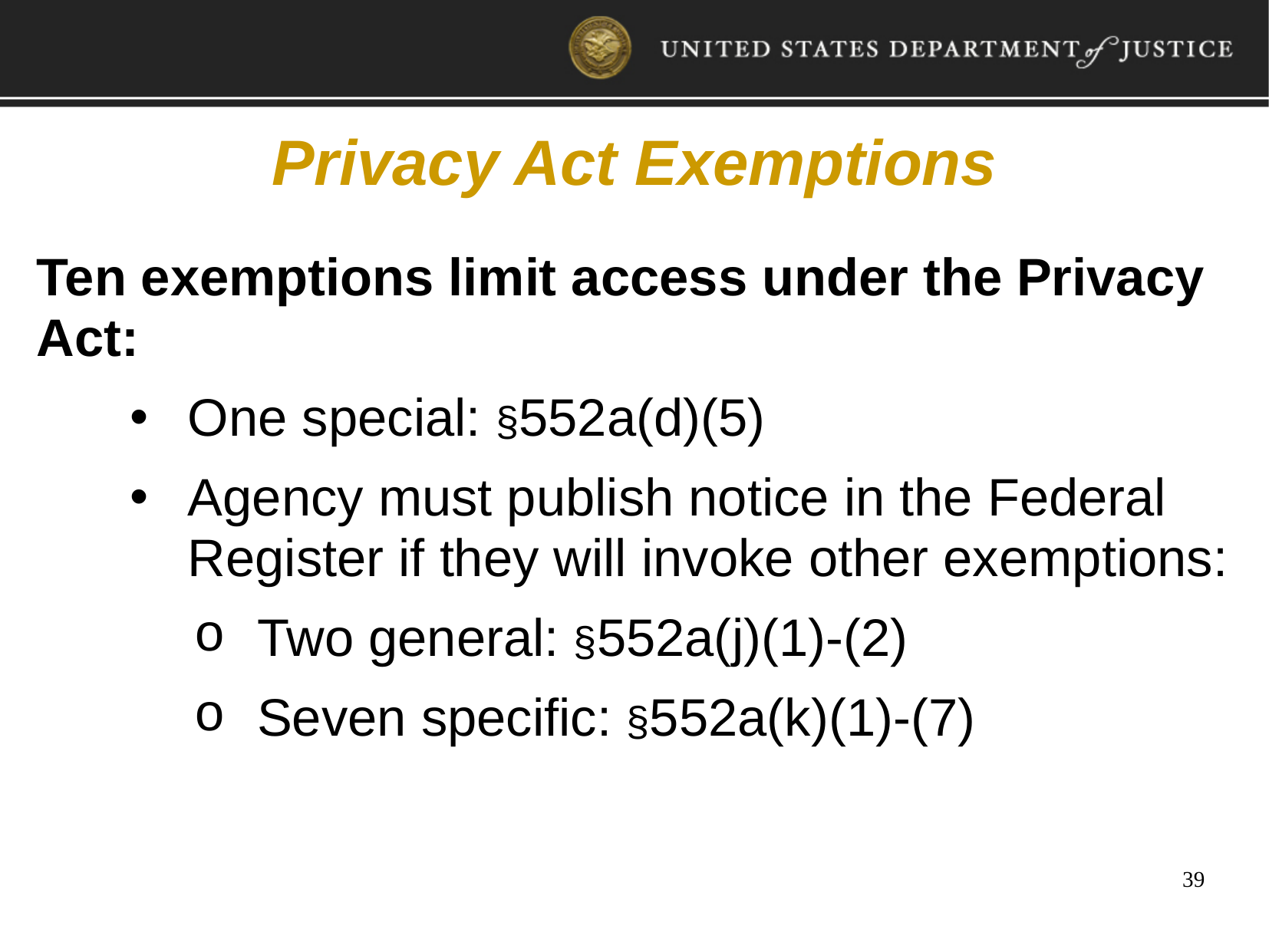

Privacy Act Exemptions
Ten exemptions limit access under the Privacy Act:
One special: §552a(d)(5)
Agency must publish notice in the Federal Register if they will invoke other exemptions:
Two general: §552a(j)(1)-(2)
Seven specific: §552a(k)(1)-(7)
39